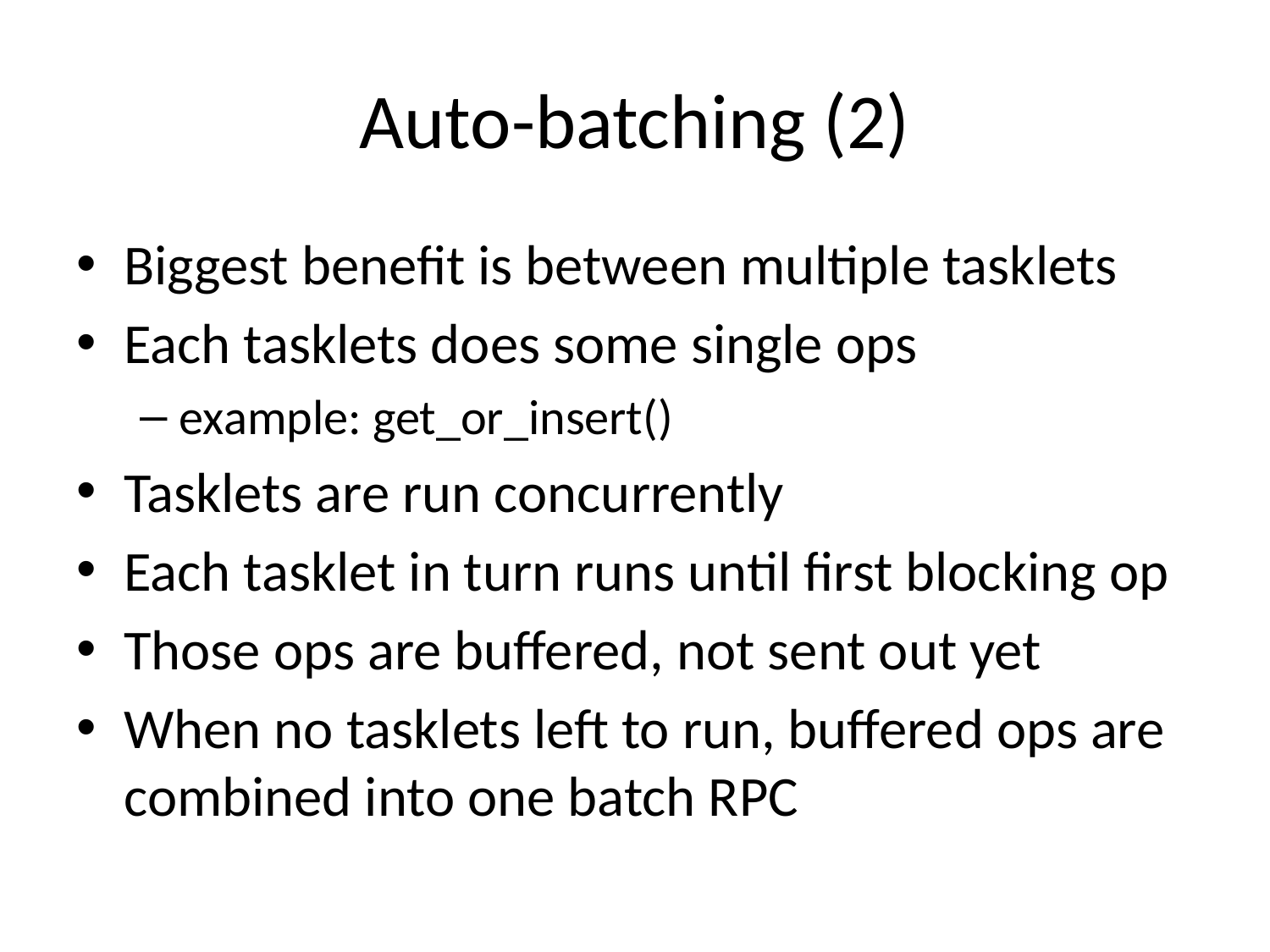

# Auto-batching (2)
Biggest benefit is between multiple tasklets
Each tasklets does some single ops
example: get_or_insert()
Tasklets are run concurrently
Each tasklet in turn runs until first blocking op
Those ops are buffered, not sent out yet
When no tasklets left to run, buffered ops are combined into one batch RPC